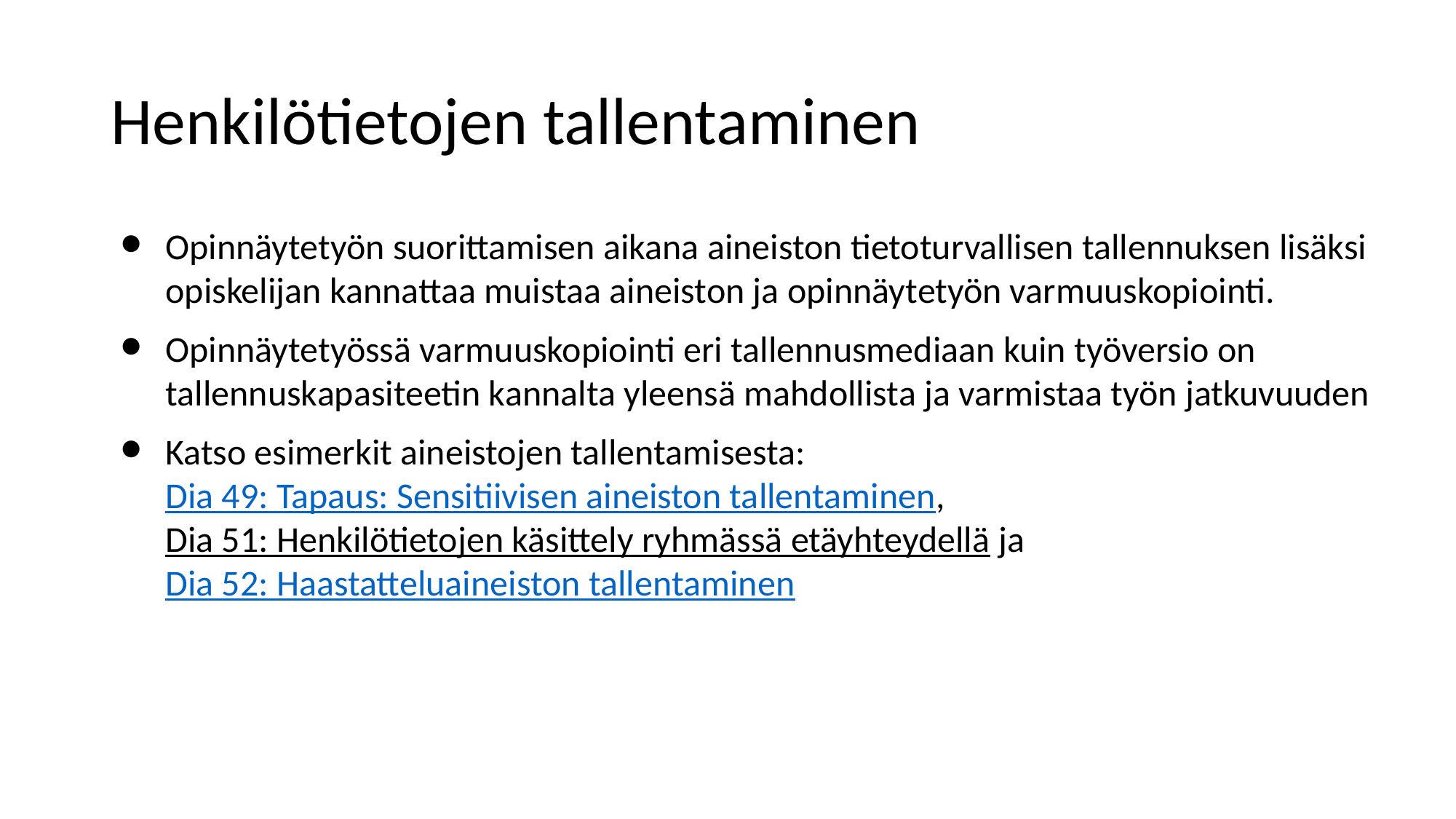

# Henkilötietojen tallentaminen
Opinnäytetyön suorittamisen aikana aineiston tietoturvallisen tallennuksen lisäksi opiskelijan kannattaa muistaa aineiston ja opinnäytetyön varmuuskopiointi.
Opinnäytetyössä varmuuskopiointi eri tallennusmediaan kuin työversio on tallennuskapasiteetin kannalta yleensä mahdollista ja varmistaa työn jatkuvuuden
Katso esimerkit aineistojen tallentamisesta: Dia 49: Tapaus: Sensitiivisen aineiston tallentaminen, Dia 51: Henkilötietojen käsittely ryhmässä etäyhteydellä ja Dia 52: Haastatteluaineiston tallentaminen